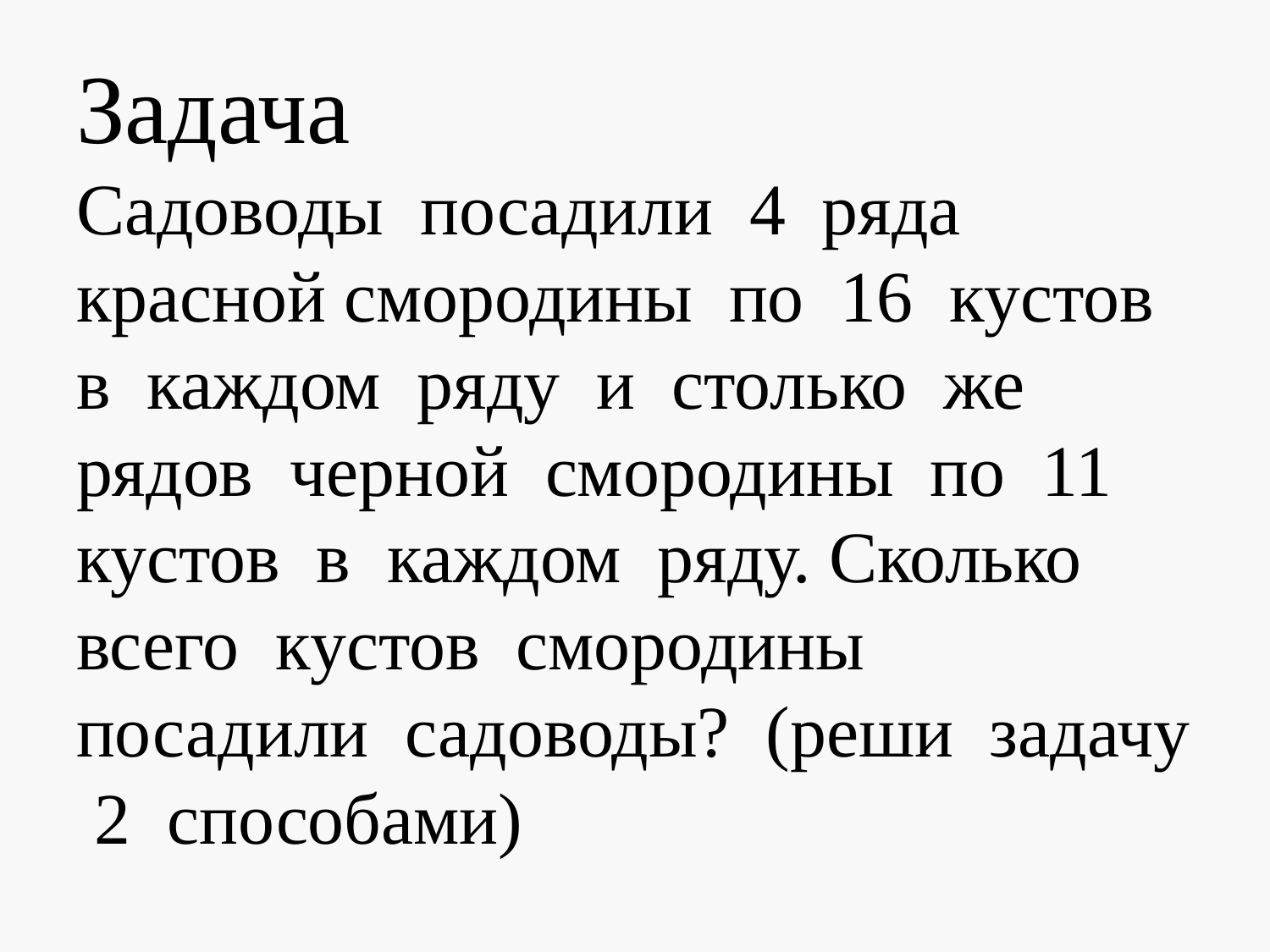

# Задача Садоводы  посадили  4  ряда  красной смородины  по  16  кустов  в  каждом  ряду  и  столько  же  рядов  черной  смородины  по  11  кустов  в  каждом  ряду. Сколько  всего  кустов  смородины  посадили  садоводы?  (реши  задачу  2  способами)